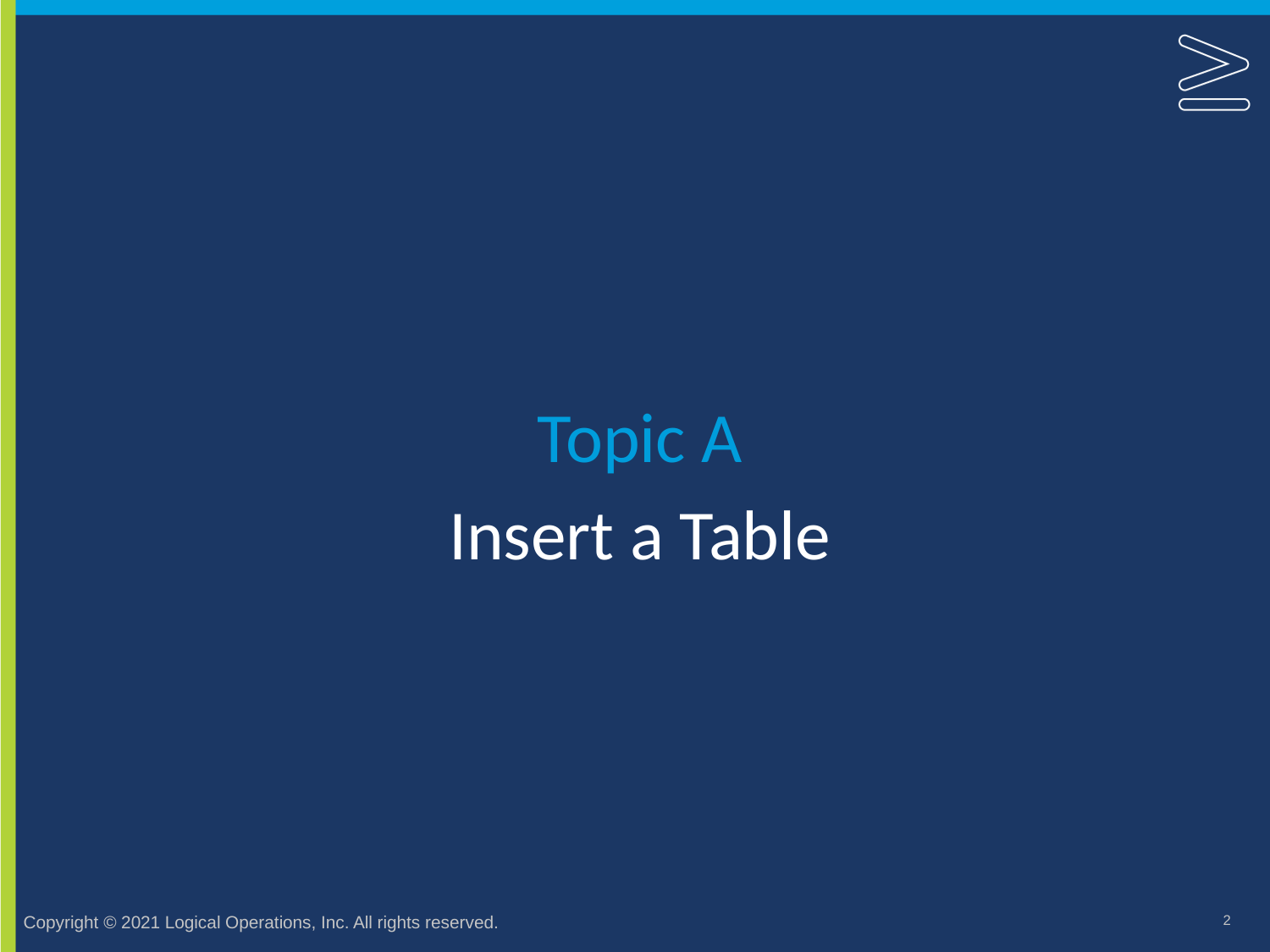

Topic A
# Insert a Table
2